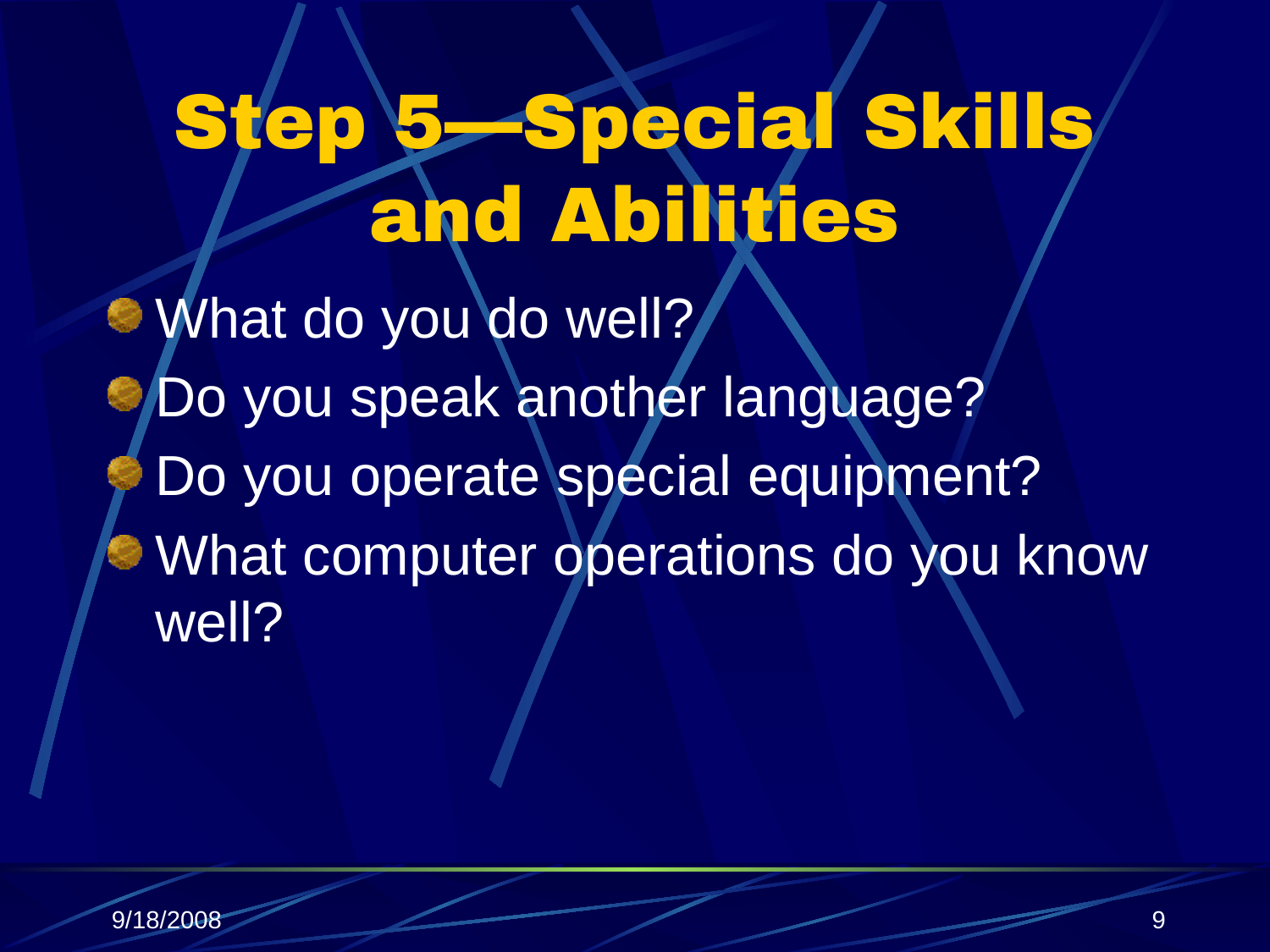

# Step 5—Special Skills and Abilities
What do you do well?
Do you speak another language?
Do you operate special equipment?
What computer operations do you know well?
9/18/2008
9